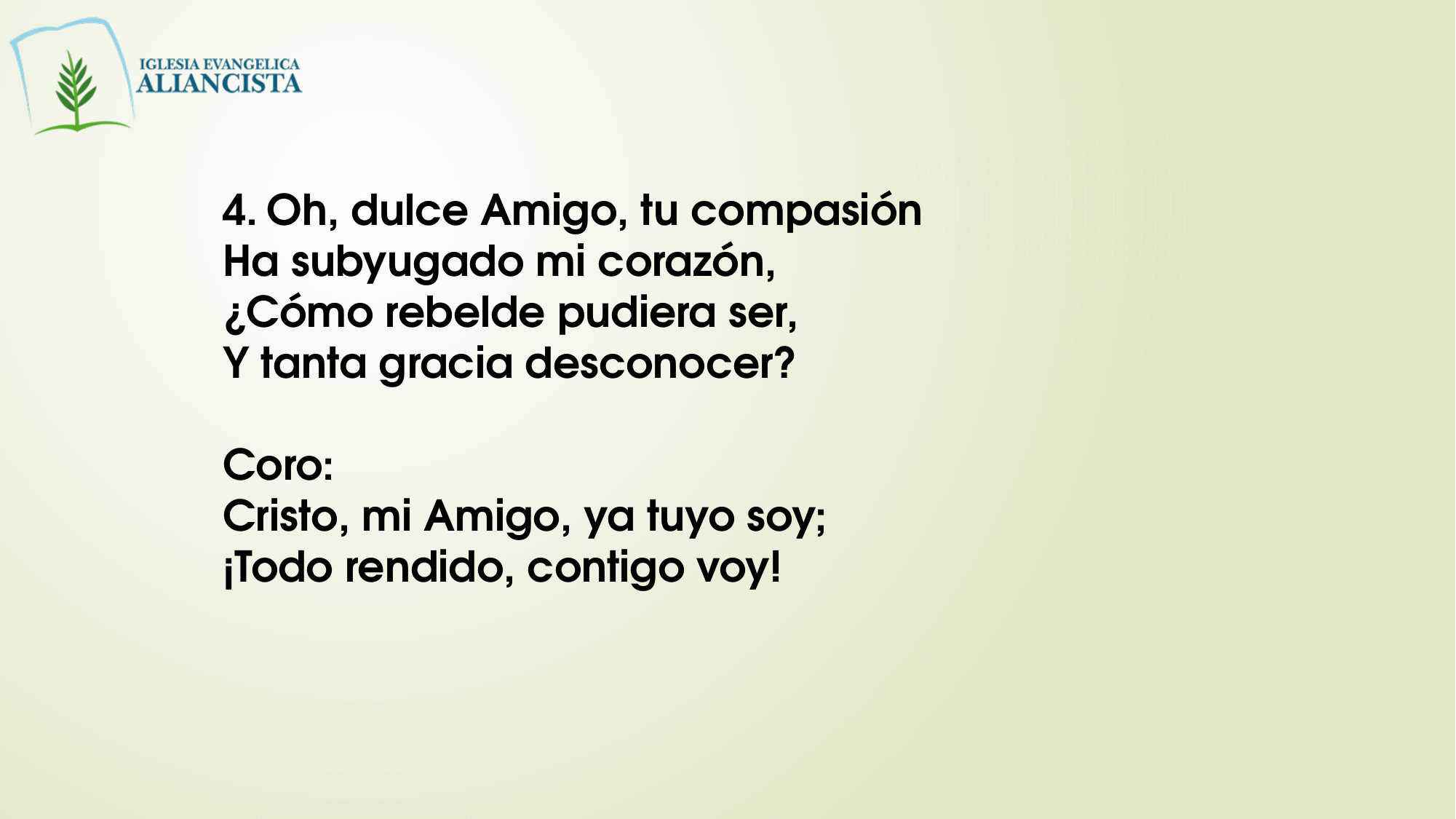

4. Oh, dulce Amigo, tu compasión
Ha subyugado mi corazón,
¿Cómo rebelde pudiera ser,
Y tanta gracia desconocer?

Coro:
Cristo, mi Amigo, ya tuyo soy;
¡Todo rendido, contigo voy!